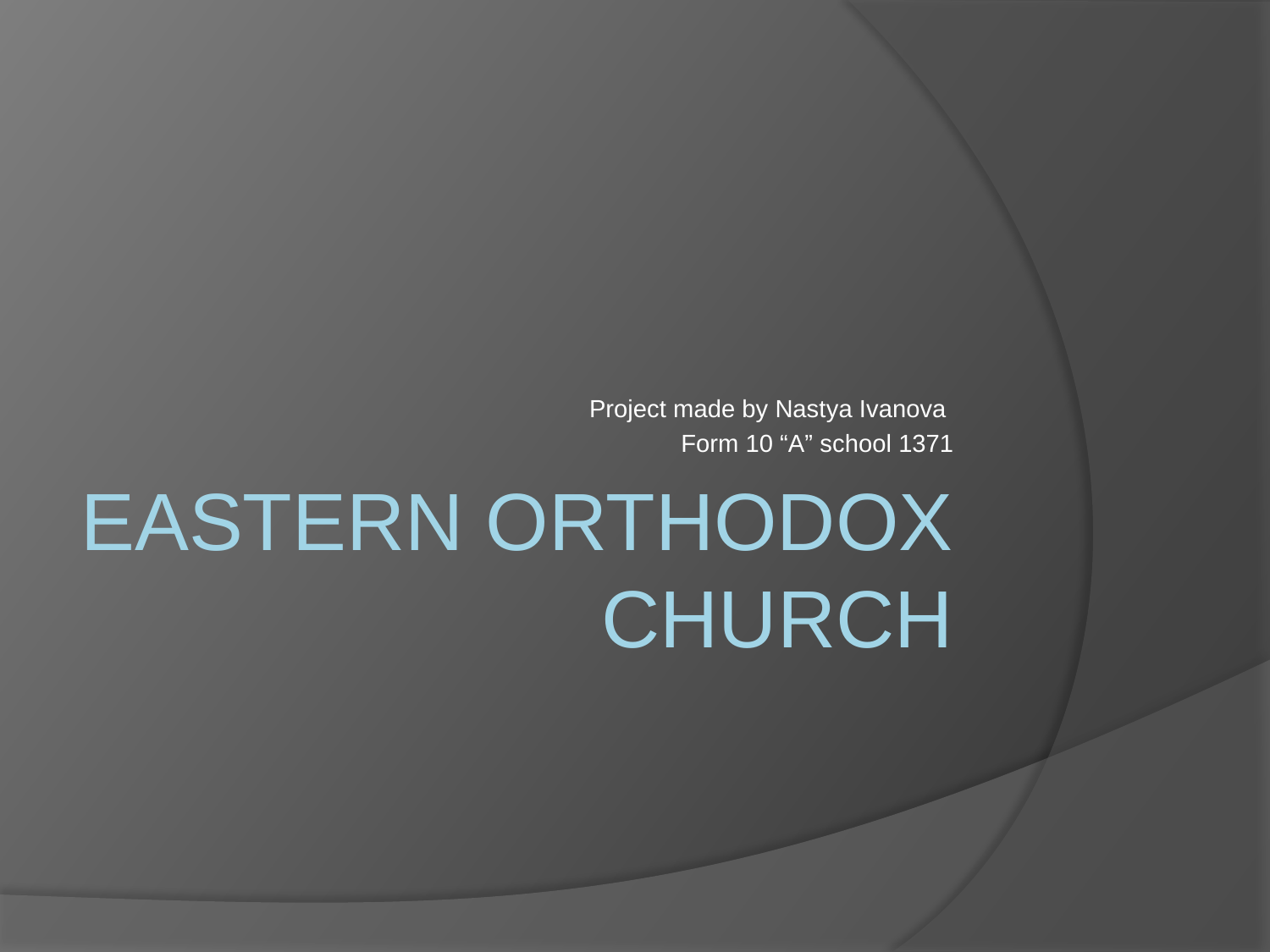

Project made by Nastya Ivanova
Form 10 “A” school 1371
# Eastern Orthodox Church